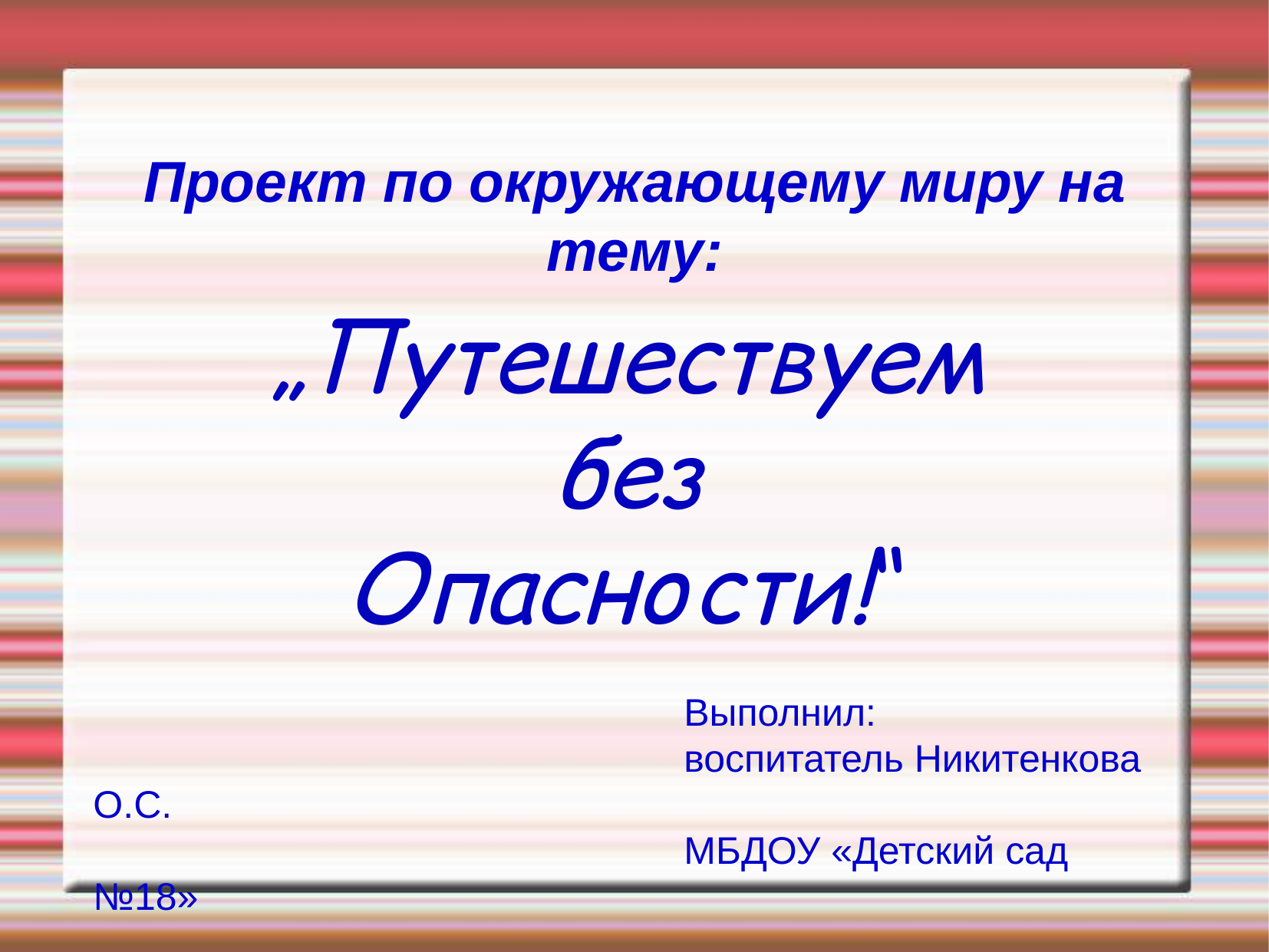

Проект по окружающему миру на тему:

„Путешествуем
без
Опасности!“

                                                       Выполнил:
                                                       воспитатель Никитенкова О.С.
                                                       МБДОУ «Детский сад №18»